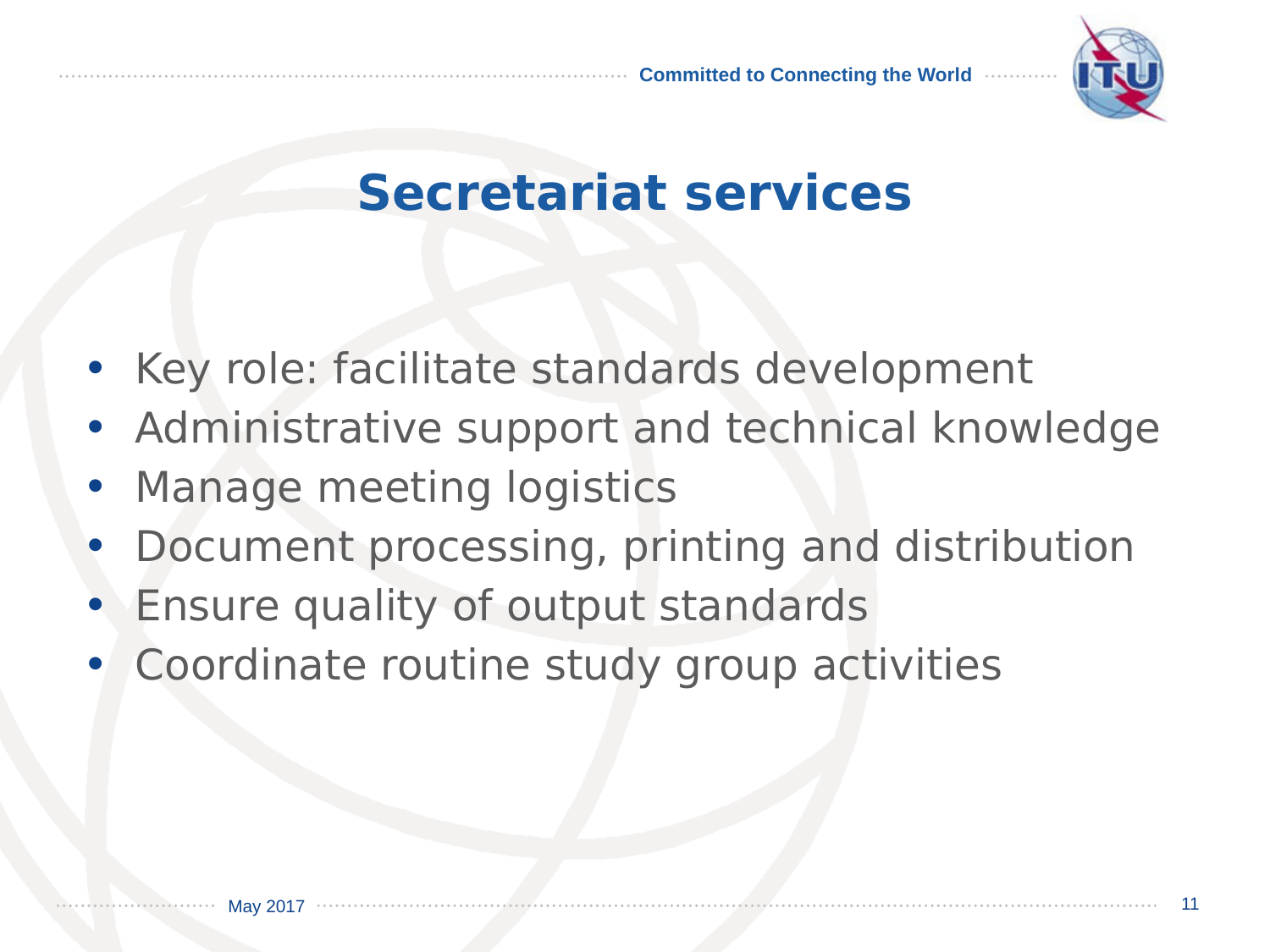

# Secretariat services
Key role: facilitate standards development
Administrative support and technical knowledge
Manage meeting logistics
Document processing, printing and distribution
Ensure quality of output standards
Coordinate routine study group activities

11